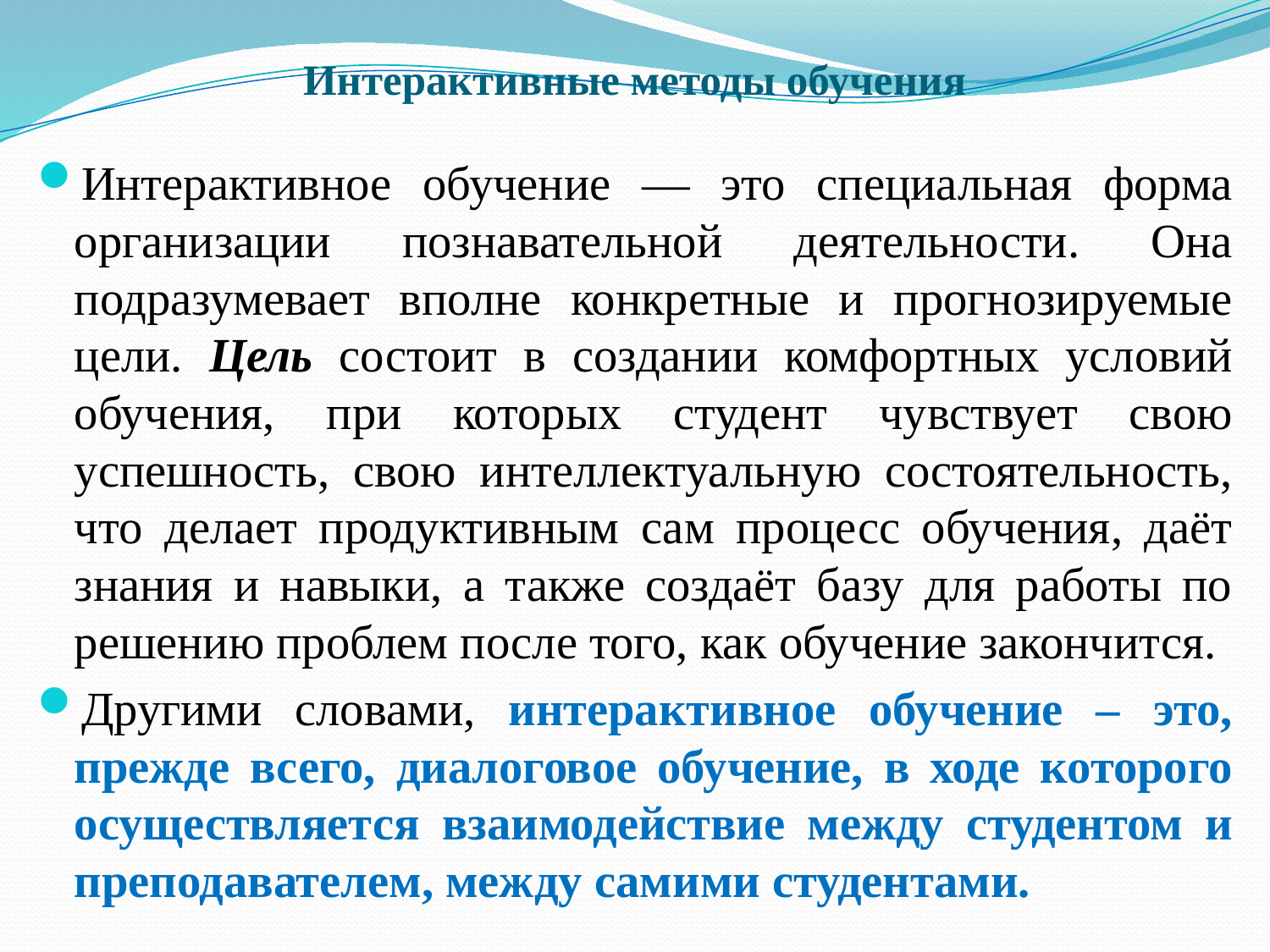

# Интерактивные методы обучения
Интерактивное обучение — это специальная форма организации познавательной деятельности. Она подразумевает вполне конкретные и прогнозируемые цели. Цель состоит в создании комфортных условий обучения, при которых студент чувствует свою успешность, свою интеллектуальную состоятельность, что делает продуктивным сам процесс обучения, даёт знания и навыки, а также создаёт базу для работы по решению проблем после того, как обучение закончится.
Другими словами, интерактивное обучение – это, прежде всего, диалоговое обучение, в ходе которого осуществляется взаимодействие между студентом и преподавателем, между самими студентами.